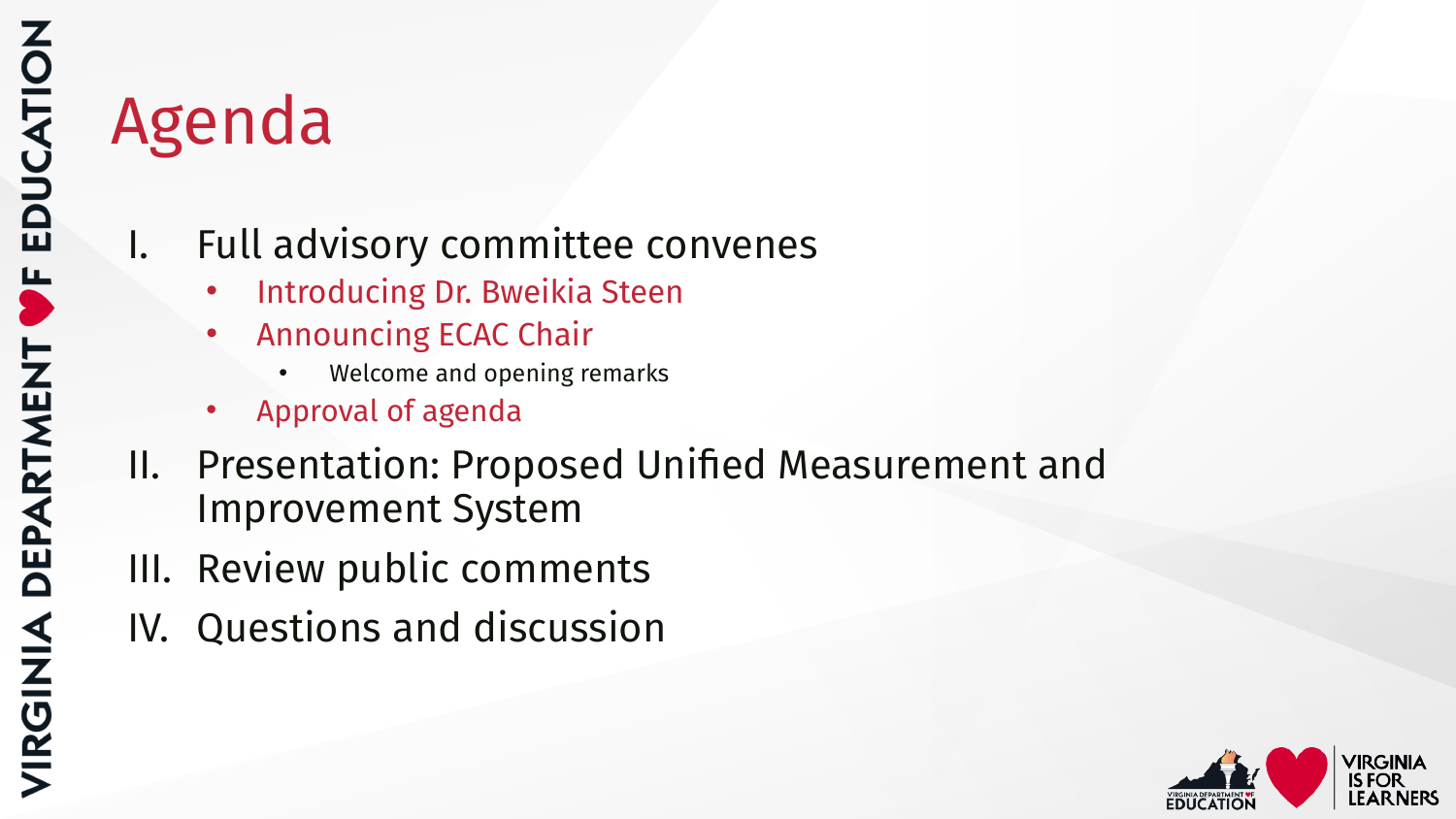

# Agenda
Full advisory committee convenes
Introducing Dr. Bweikia Steen
Announcing ECAC Chair
Welcome and opening remarks
Approval of agenda
Presentation: Proposed Unified Measurement and Improvement System
Review public comments
Questions and discussion